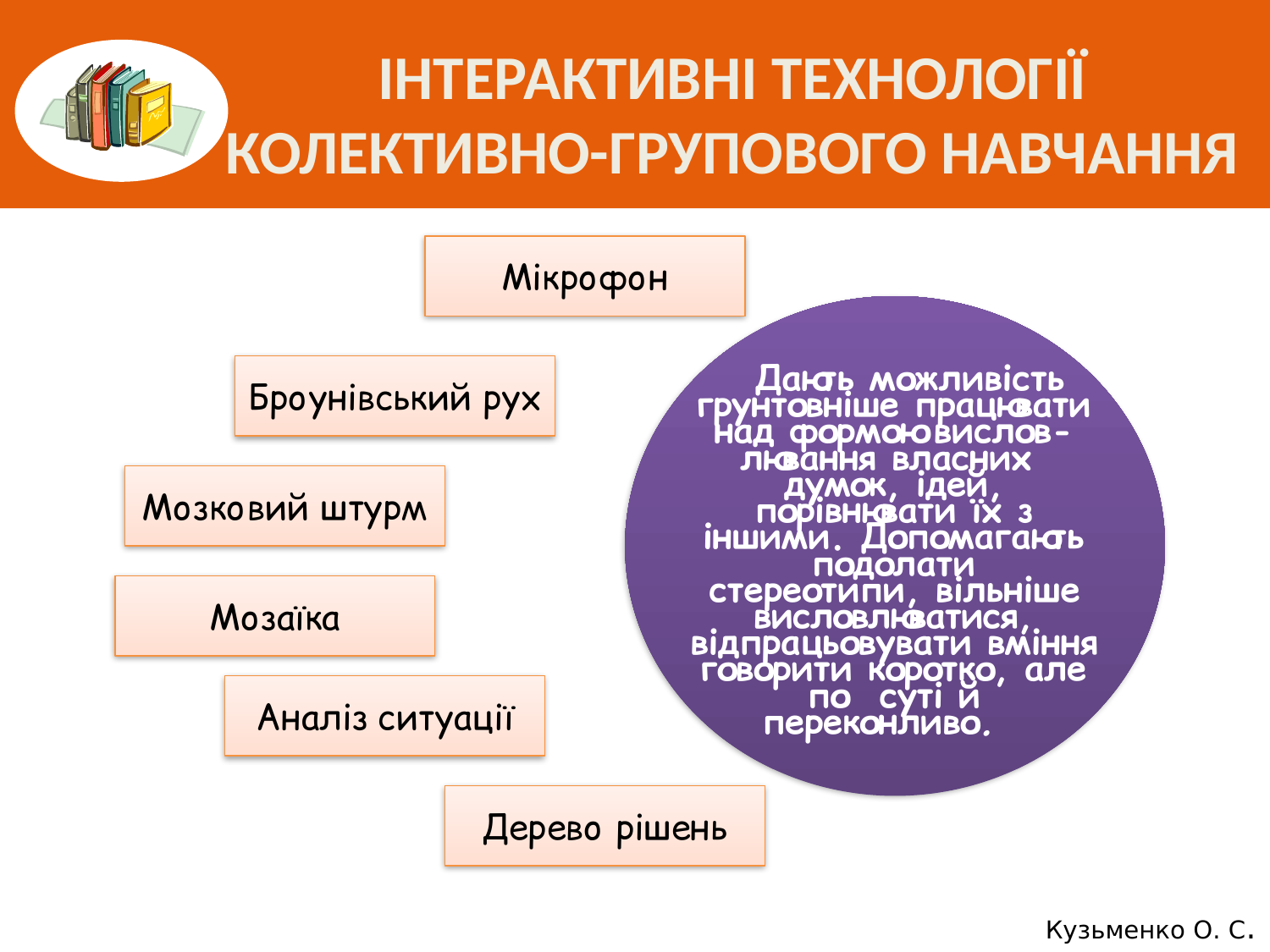

# Інтерактивні технології колективно-групового навчання
Мікрофон

Броунівський рух
| Дають можливість грунтовніше працювати над формою вислов-лювання власних думок, ідей, порівнювати їх з іншими. Допомагають подолати стереотипи, вільніше висловлюватися, відпрацьовувати вміння говорити коротко, але по суті й переконливо. |
| --- |
Мозковий штурм
Мозаїка
Аналіз ситуації
Дерево рішень
Кузьменко О. С.